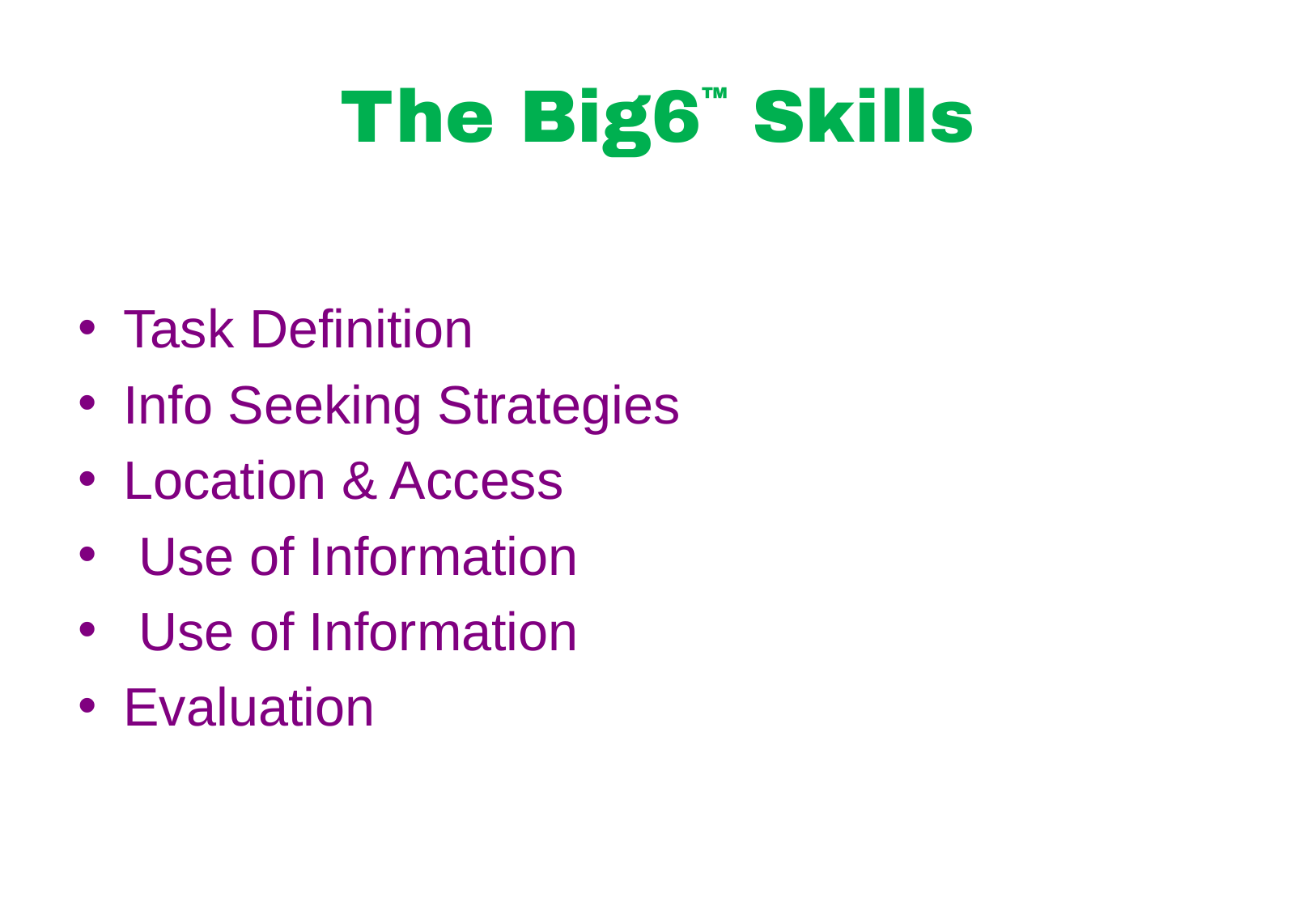

# The Big6™ Skills

Task Definition
Info Seeking Strategies
Location & Access
 Use of Information
 Use of Information
Evaluation